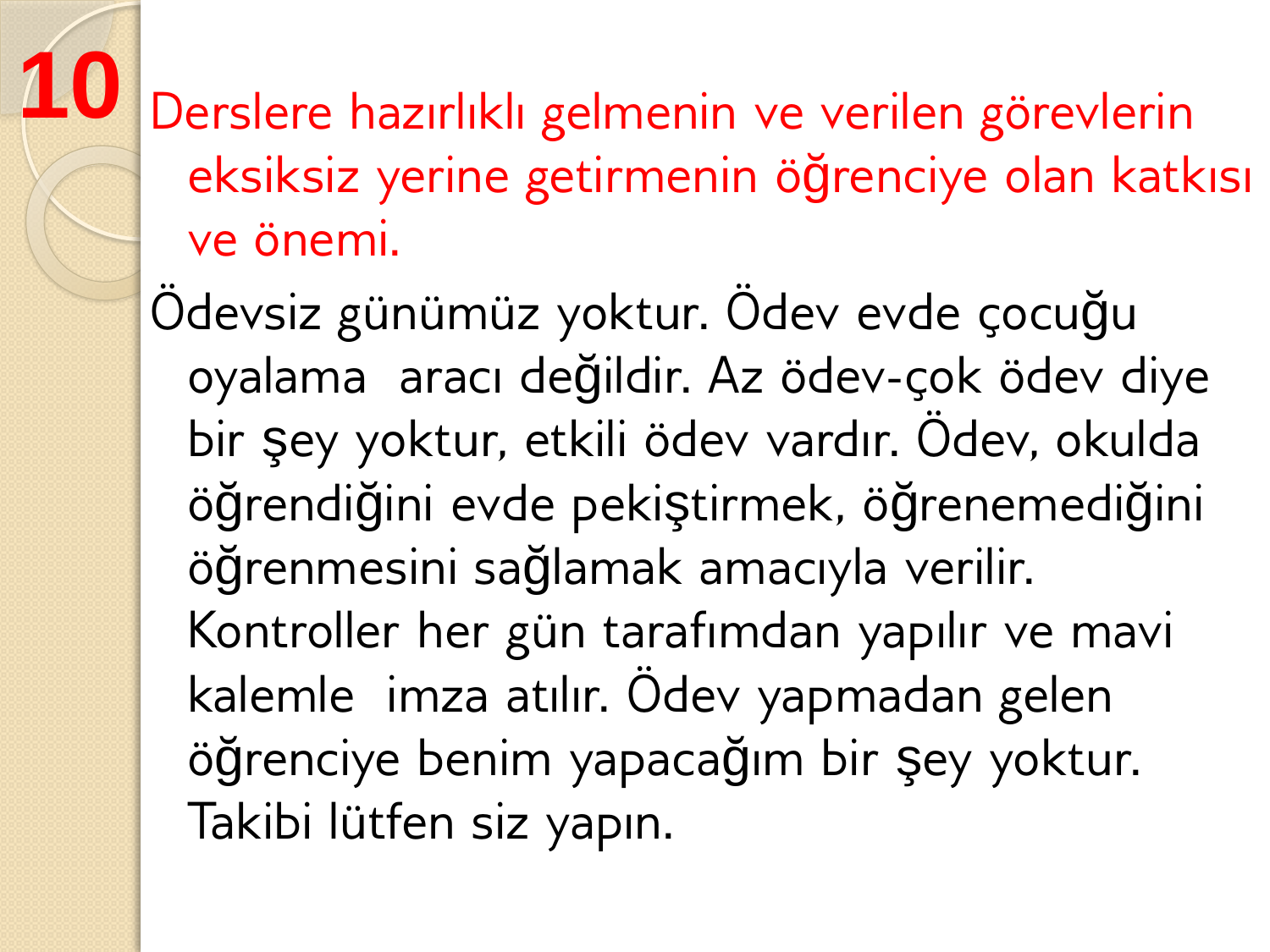

10
Derslere hazırlıklı gelmenin ve verilen görevlerin eksiksiz yerine getirmenin öğrenciye olan katkısı ve önemi.
Ödevsiz günümüz yoktur. Ödev evde çocuğu oyalama  aracı değildir. Az ödev-çok ödev diye bir şey yoktur, etkili ödev vardır. Ödev, okulda öğrendiğini evde pekiştirmek, öğrenemediğini öğrenmesini sağlamak amacıyla verilir. Kontroller her gün tarafımdan yapılır ve mavi kalemle  imza atılır. Ödev yapmadan gelen öğrenciye benim yapacağım bir şey yoktur. Takibi lütfen siz yapın.